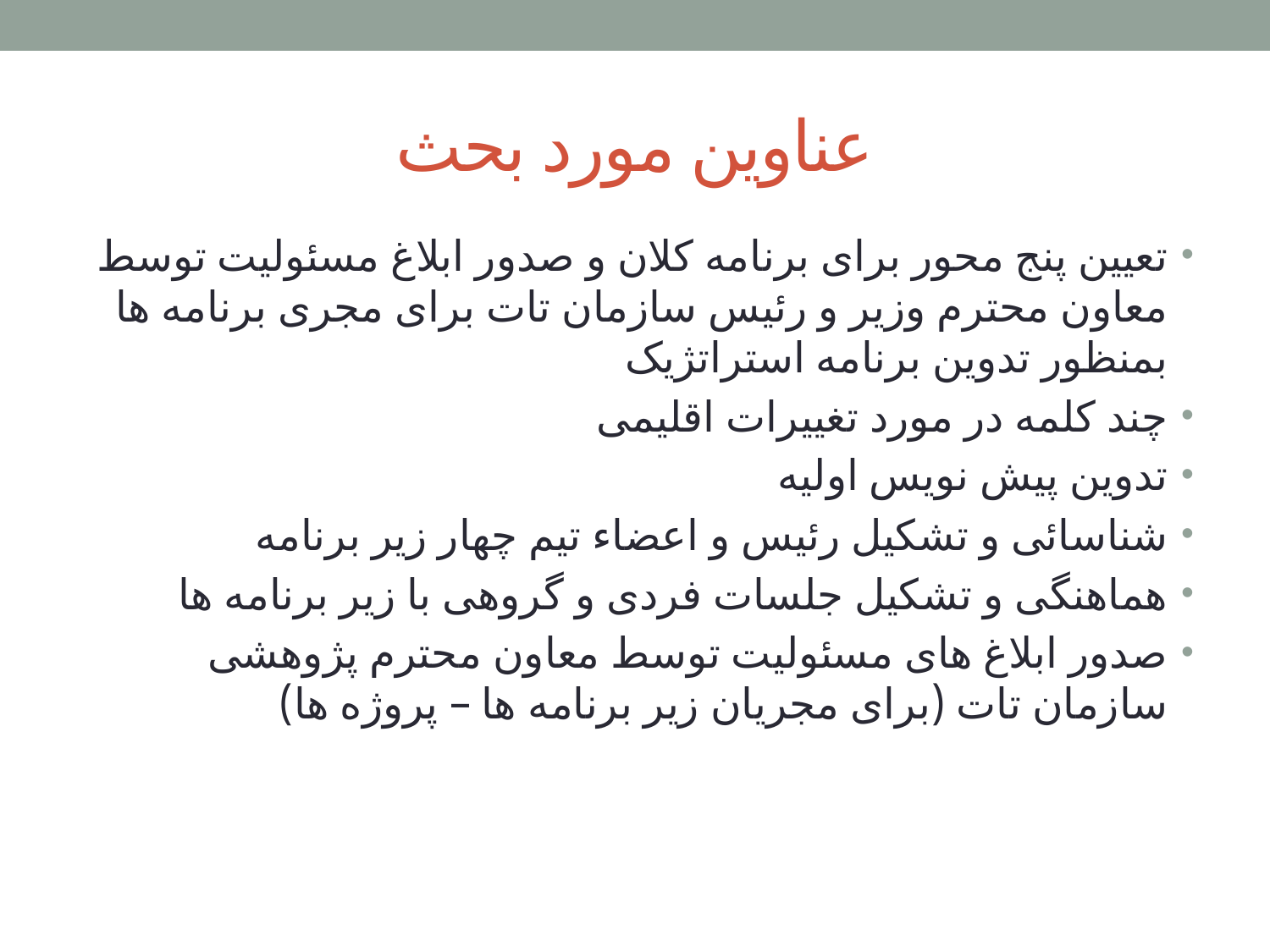

# عناوین مورد بحث
تعیین پنج محور برای برنامه کلان و صدور ابلاغ مسئولیت توسط معاون محترم وزیر و رئیس سازمان تات برای مجری برنامه ها بمنظور تدوین برنامه استراتژیک
چند کلمه در مورد تغییرات اقلیمی
تدوین پیش نویس اولیه
شناسائی و تشکیل رئیس و اعضاء تیم چهار زیر برنامه
هماهنگی و تشکیل جلسات فردی و گروهی با زیر برنامه ها
صدور ابلاغ های مسئولیت توسط معاون محترم پژوهشی سازمان تات (برای مجریان زیر برنامه ها – پروژه ها)